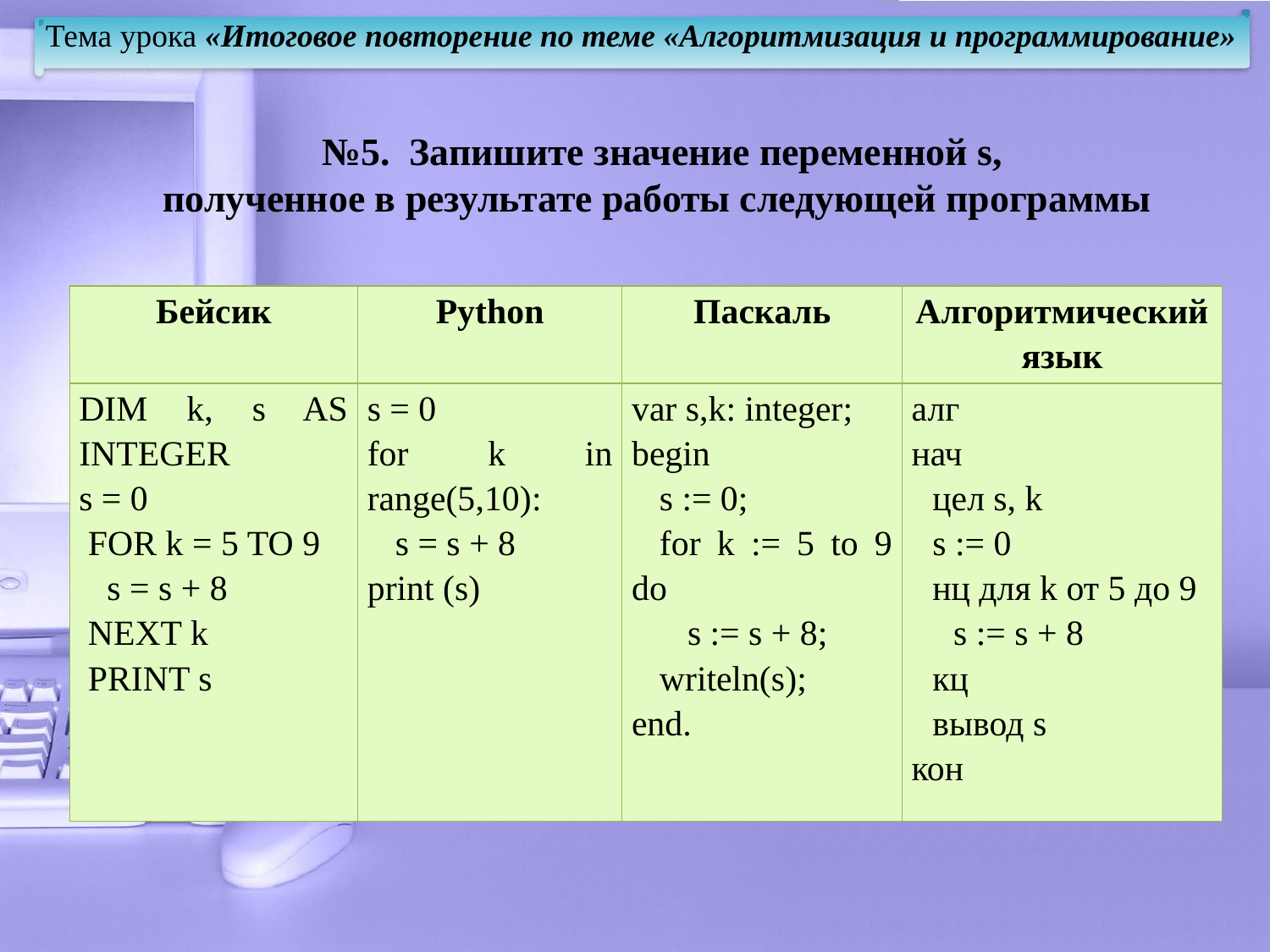

Тема урока «Итоговое повторение по теме «Алгоритмизация и программирование»

№5.  Запишите значение переменной s,
полученное в результате работы следующей программы

| Бейсик | Python | Паскаль | Алгоритмический язык |
| --- | --- | --- | --- |
| DIM k, s AS INTEGER s = 0 FOR k = 5 TO 9     s = s + 8 NEXT k PRINT s | s = 0 for k in range(5,10):     s = s + 8 print (s) | var s,k: integer; begin     s := 0;     for k := 5 to 9 do         s := s + 8;     writeln(s); end. | алг нач    цел s, k    s := 0    нц для k от 5 до 9       s := s + 8    кц    вывод s кон |